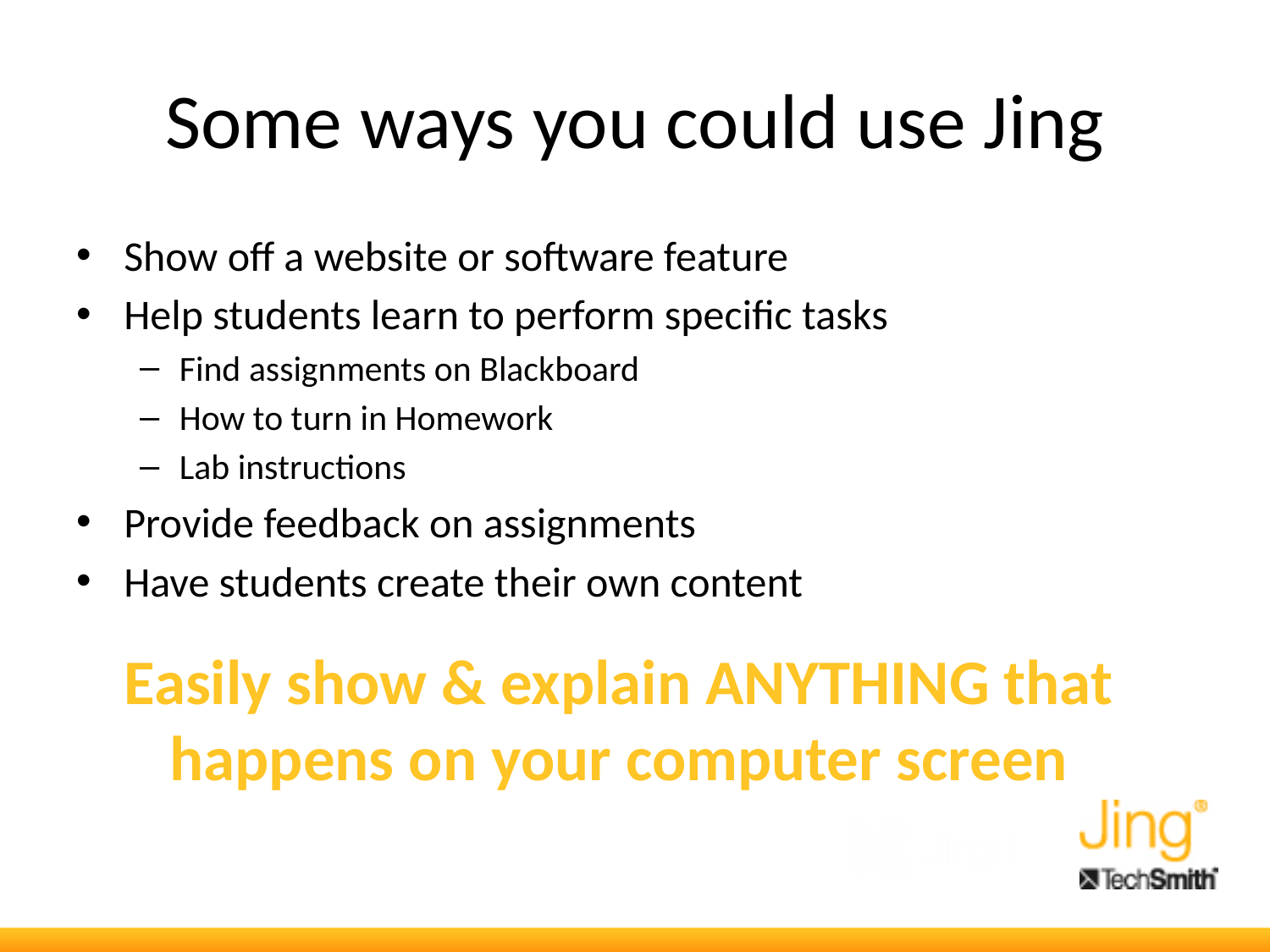

# Some ways you could use Jing
Show off a website or software feature
Help students learn to perform specific tasks
Find assignments on Blackboard
How to turn in Homework
Lab instructions
Provide feedback on assignments
Have students create their own content

Easily show & explain ANYTHING that happens on your computer screen